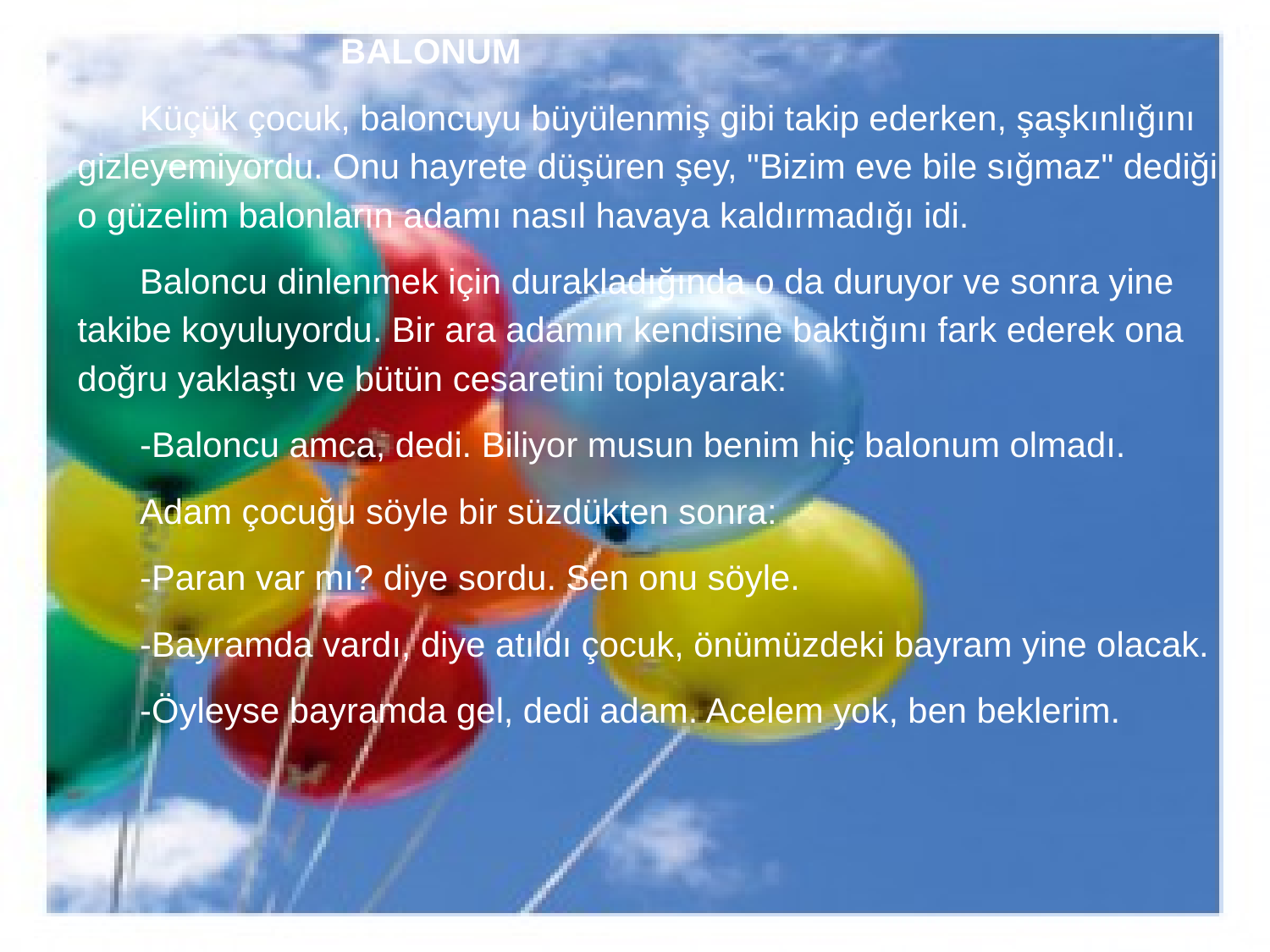

BALONUM
Küçük çocuk, baloncuyu büyülenmiş gibi takip ederken, şaşkınlığını gizleyemiyordu. Onu hayrete düşüren şey, "Bizim eve bile sığmaz" dediği o güzelim balonların adamı nasıl havaya kaldırmadığı idi.
Baloncu dinlenmek için durakladığında o da duruyor ve sonra yine takibe koyuluyordu. Bir ara adamın kendisine baktığını fark ederek ona doğru yaklaştı ve bütün cesaretini toplayarak:
-Baloncu amca, dedi. Biliyor musun benim hiç balonum olmadı.
Adam çocuğu söyle bir süzdükten sonra:
-Paran var mı? diye sordu. Sen onu söyle.
-Bayramda vardı, diye atıldı çocuk, önümüzdeki bayram yine olacak.
-Öyleyse bayramda gel, dedi adam. Acelem yok, ben beklerim.